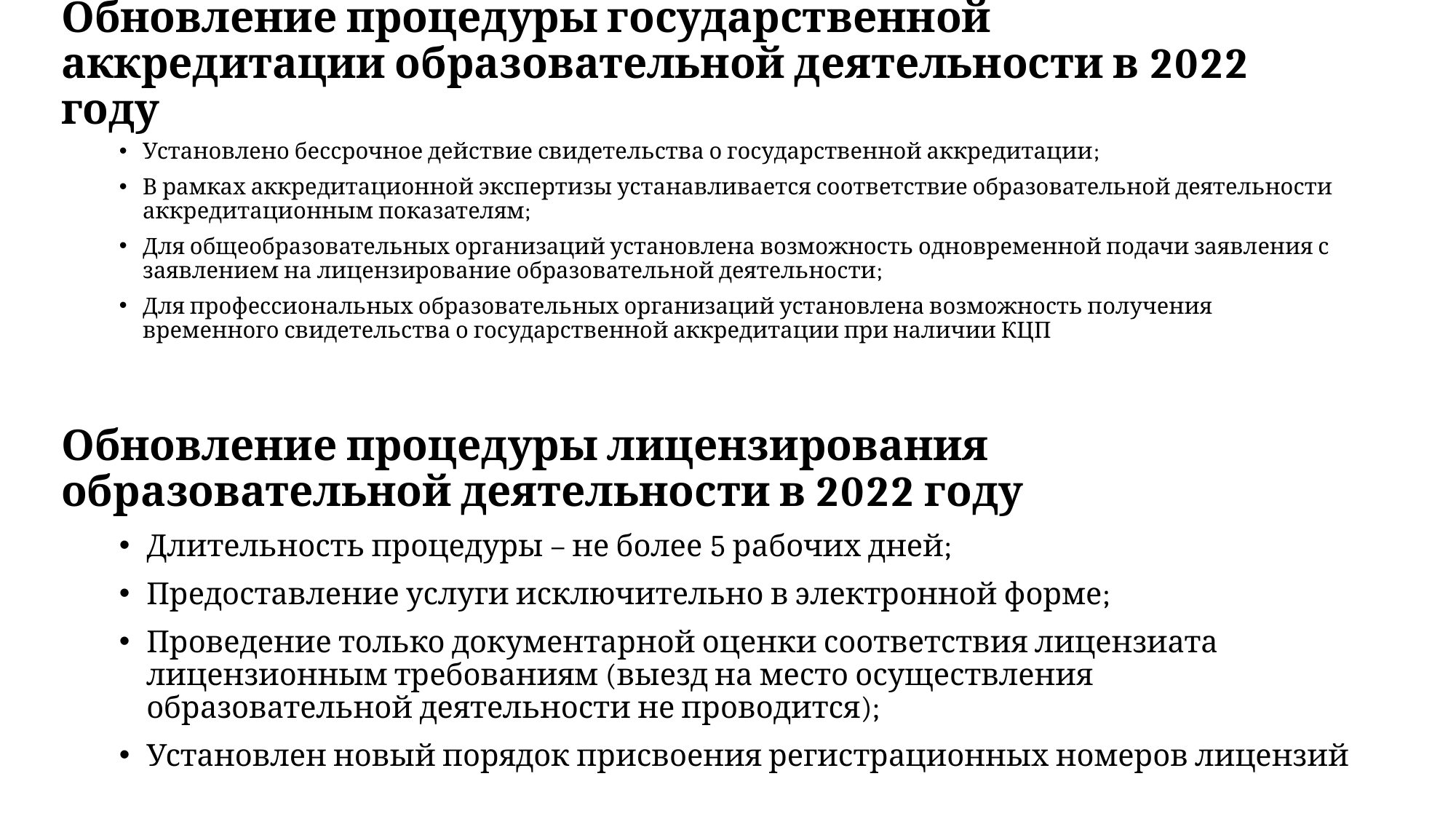

Обновление процедуры государственной аккредитации образовательной деятельности в 2022 году
Установлено бессрочное действие свидетельства о государственной аккредитации;
В рамках аккредитационной экспертизы устанавливается соответствие образовательной деятельности аккредитационным показателям;
Для общеобразовательных организаций установлена возможность одновременной подачи заявления с заявлением на лицензирование образовательной деятельности;
Для профессиональных образовательных организаций установлена возможность получения временного свидетельства о государственной аккредитации при наличии КЦП

Обновление процедуры лицензирования образовательной деятельности в 2022 году
Длительность процедуры – не более 5 рабочих дней;
Предоставление услуги исключительно в электронной форме;
Проведение только документарной оценки соответствия лицензиата лицензионным требованиям (выезд на место осуществления образовательной деятельности не проводится);
Установлен новый порядок присвоения регистрационных номеров лицензий